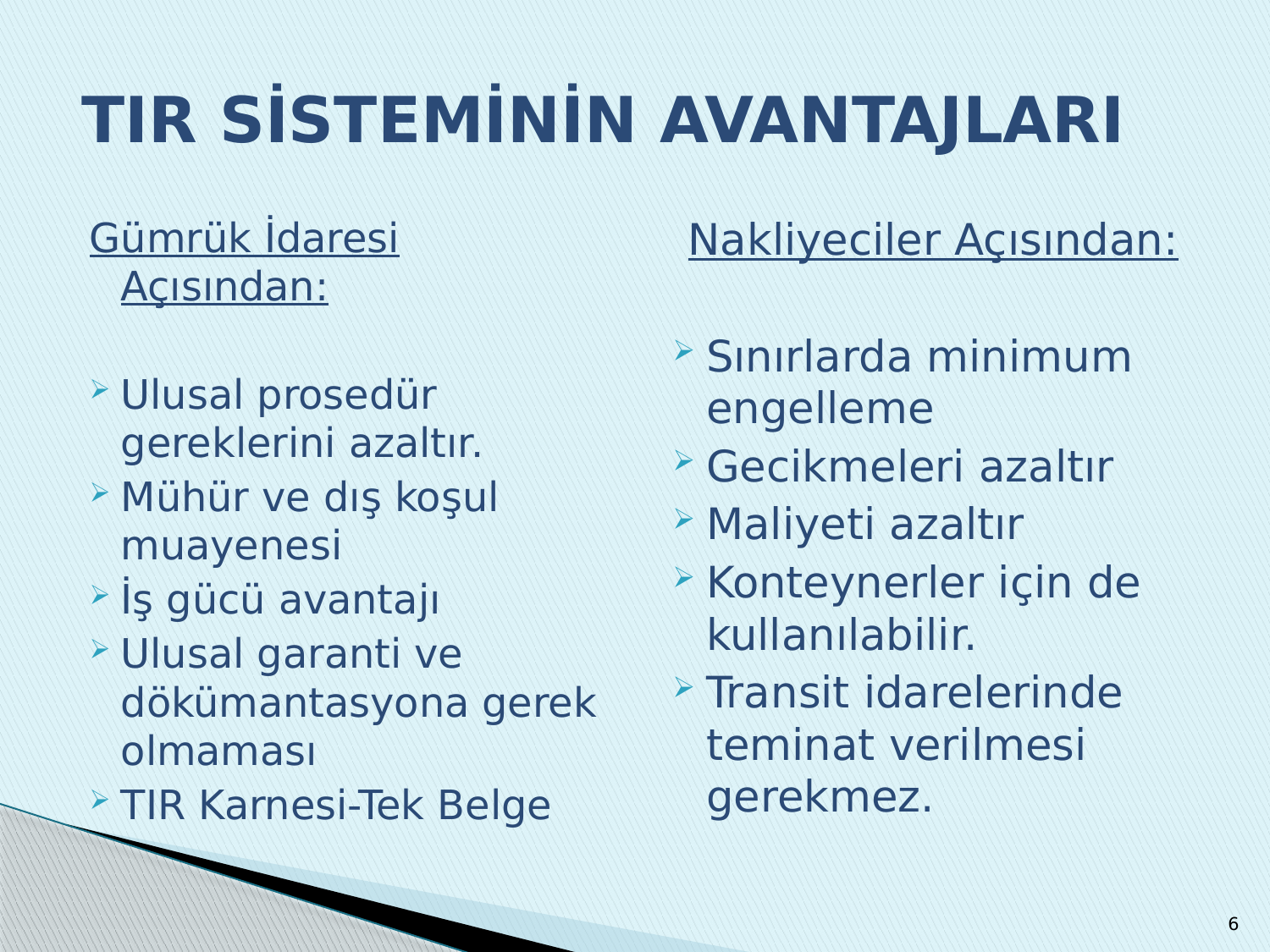

# TIR SİSTEMİNİN AVANTAJLARI
Gümrük İdaresi Açısından:

Ulusal prosedür gereklerini azaltır.
Mühür ve dış koşul muayenesi
İş gücü avantajı
Ulusal garanti ve dökümantasyona gerek olmaması
TIR Karnesi-Tek Belge
Nakliyeciler Açısından:

Sınırlarda minimum engelleme
Gecikmeleri azaltır
Maliyeti azaltır
Konteynerler için de kullanılabilir.
Transit idarelerinde teminat verilmesi gerekmez.

6